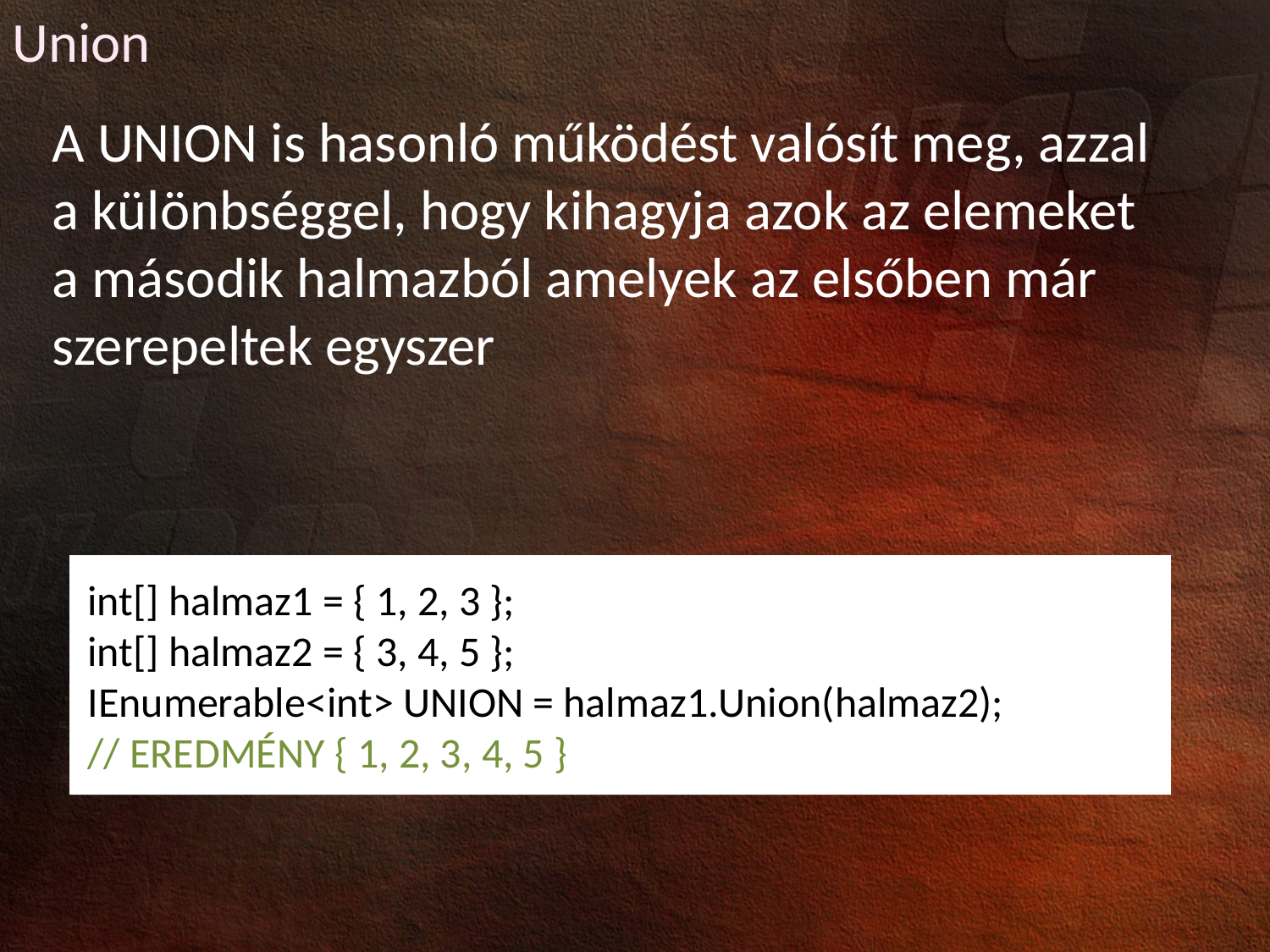

Union
A UNION is hasonló működést valósít meg, azzal a különbséggel, hogy kihagyja azok az elemeket a második halmazból amelyek az elsőben már szerepeltek egyszer

int[] halmaz1 = { 1, 2, 3 };
int[] halmaz2 = { 3, 4, 5 };
IEnumerable<int> UNION = halmaz1.Union(halmaz2);
// EREDMÉNY { 1, 2, 3, 4, 5 }